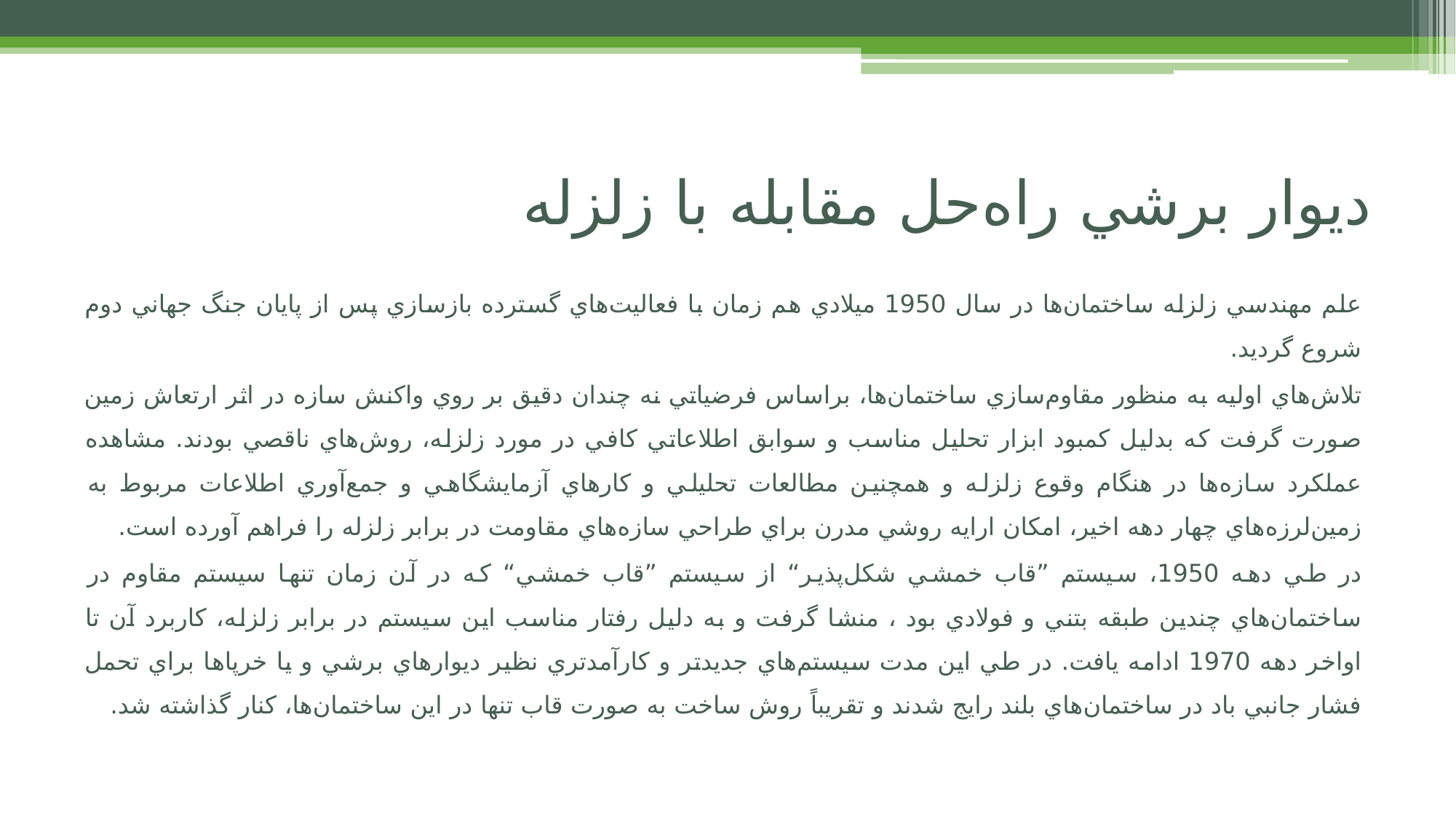

# ديوار برشي راه‌حل مقابله با زلزله
علم مهندسي زلزله ساختمان‌ها در سال 1950 ميلادي هم زمان با فعاليت‌هاي گسترده بازسازي پس از پايان جنگ جهاني دوم شروع گرديد.
تلاش‌هاي اوليه به منظور مقاوم‌سازي ساختمان‌ها، براساس فرضياتي نه چندان دقيق بر روي واکنش سازه در اثر ارتعاش زمين صورت گرفت که بدليل کمبود ابزار تحليل مناسب و سوابق اطلاعاتي کافي در مورد زلزله، روش‌هاي ناقصي بودند. مشاهده عملکرد سازه‌ها در هنگام وقوع زلزله و همچنين مطالعات تحليلي و کارهاي آزمايشگاهي و جمع‌آوري اطلاعات مربوط به زمين‌لرزه‌هاي چهار دهه اخير، امکان ارايه روشي مدرن براي طراحي سازه‌هاي مقاومت در برابر زلزله را فراهم آورده است.
در طي دهه 1950، سيستم ”قاب خمشي شکل‌پذير“ از سيستم ”قاب خمشي“ که در آن زمان تنها سيستم مقاوم در ساختمان‌هاي چندين طبقه‌ بتني و فولادي بود ، منشا گرفت و به دليل رفتار مناسب اين سيستم در برابر زلزله، کاربرد آن تا اواخر دهه 1970 ادامه يافت. در طي اين مدت سيستم‌هاي جديدتر و کارآمدتري نظير ديوارهاي برشي و يا خرپاها براي تحمل فشار جانبي باد در ساختمان‌هاي بلند رايج شدند و تقريباً روش ساخت به صورت قاب تنها در اين ساختمان‌ها، کنار گذاشته شد.